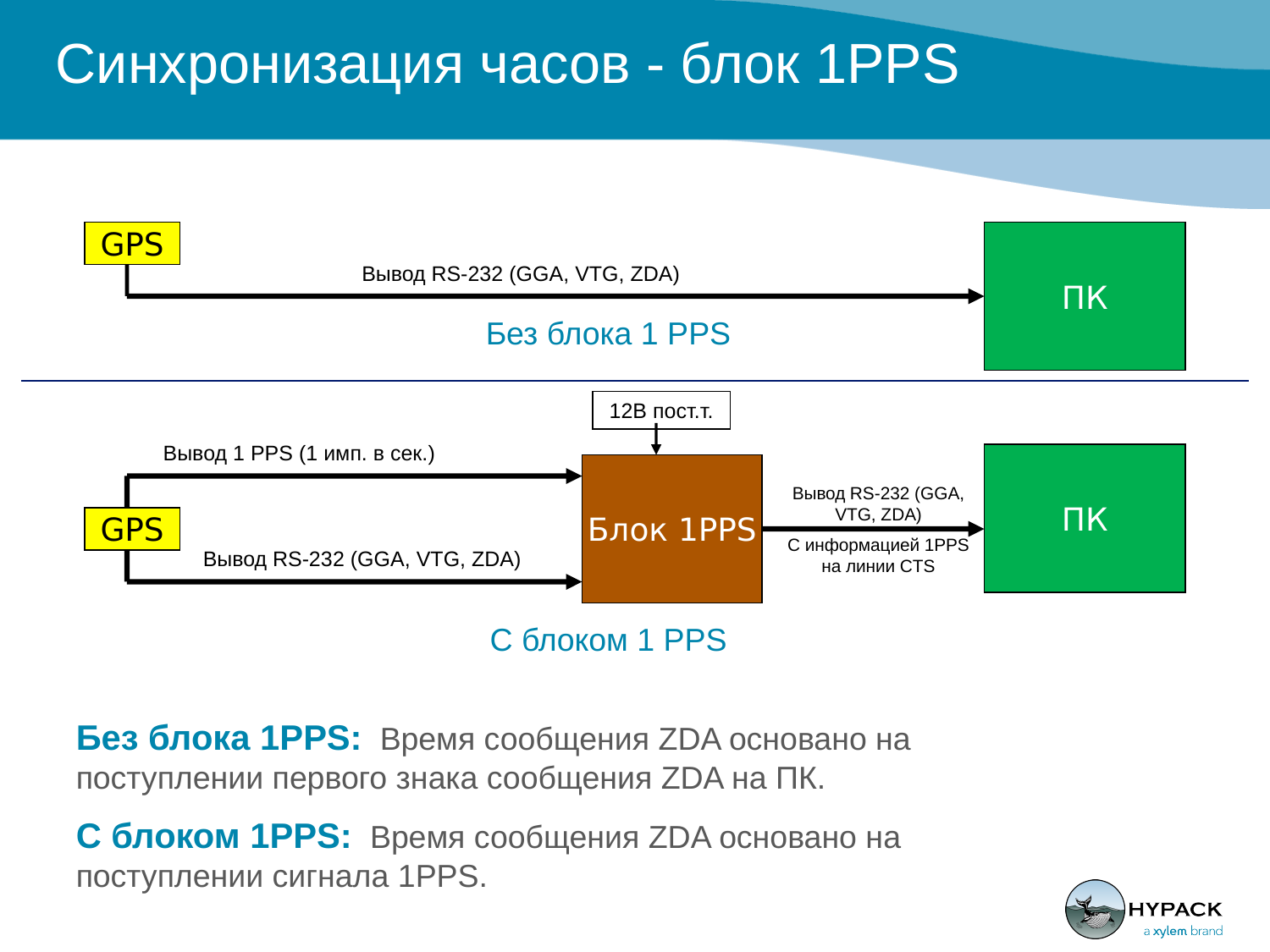

# Синхронизация часов - блок 1PPS
GPS
ПК
Вывод RS-232 (GGA, VTG, ZDA)

Без блока 1 PPS
12В пост.т.

Вывод 1 PPS (1 имп. в сек.)
ПК
Блок 1PPS

Вывод RS-232 (GGA, VTG, ZDA)
С информацией 1PPS на линии CTS
GPS

Вывод RS-232 (GGA, VTG, ZDA)

С блоком 1 PPS
Без блока 1PPS:  Время сообщения ZDA основано на поступлении первого знака сообщения ZDA на ПК.
С блоком 1PPS:  Время сообщения ZDA основано на поступлении сигнала 1PPS.